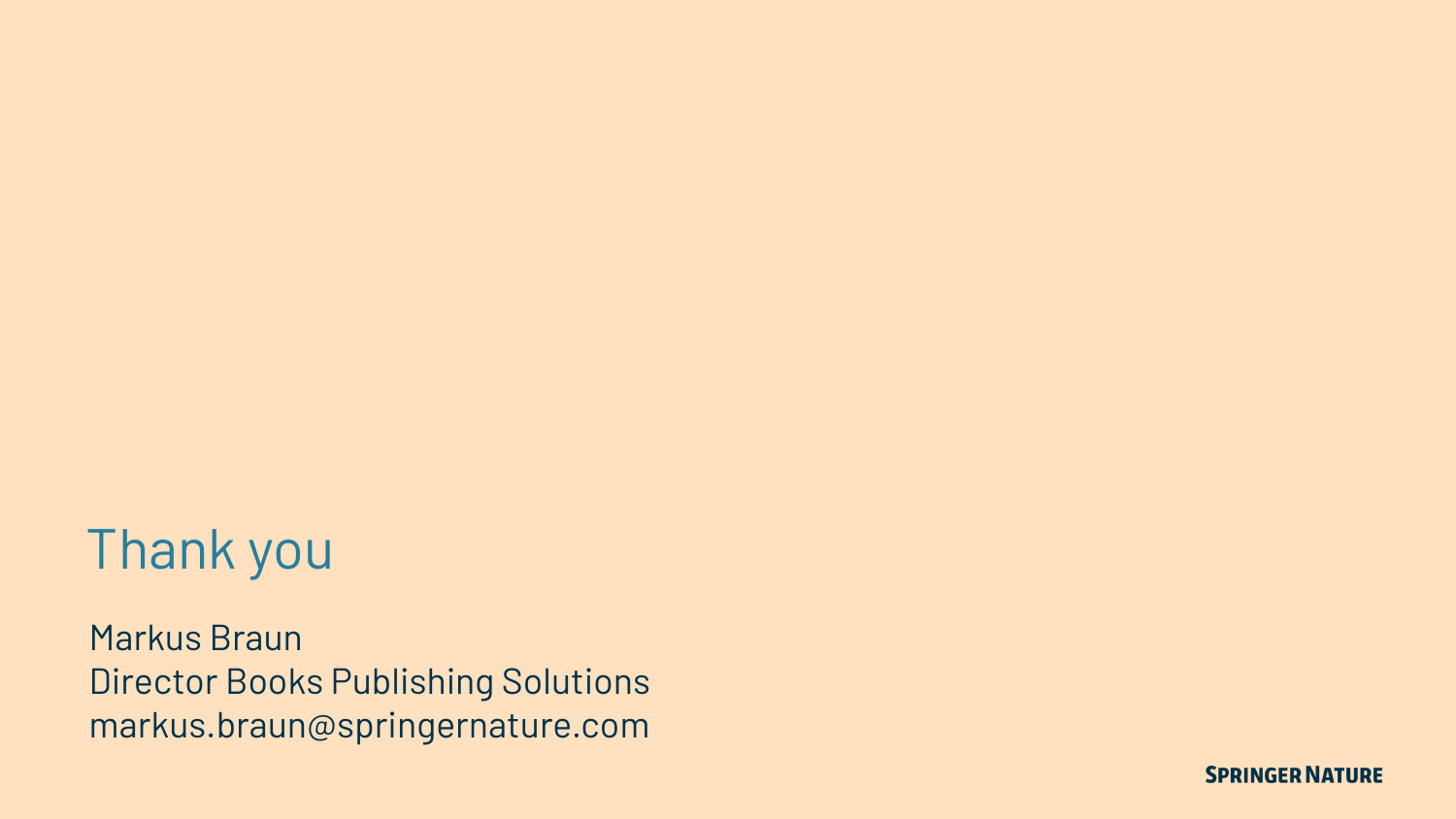

Thank you
Markus Braun
Director Books Publishing Solutions
markus.braun@springernature.com